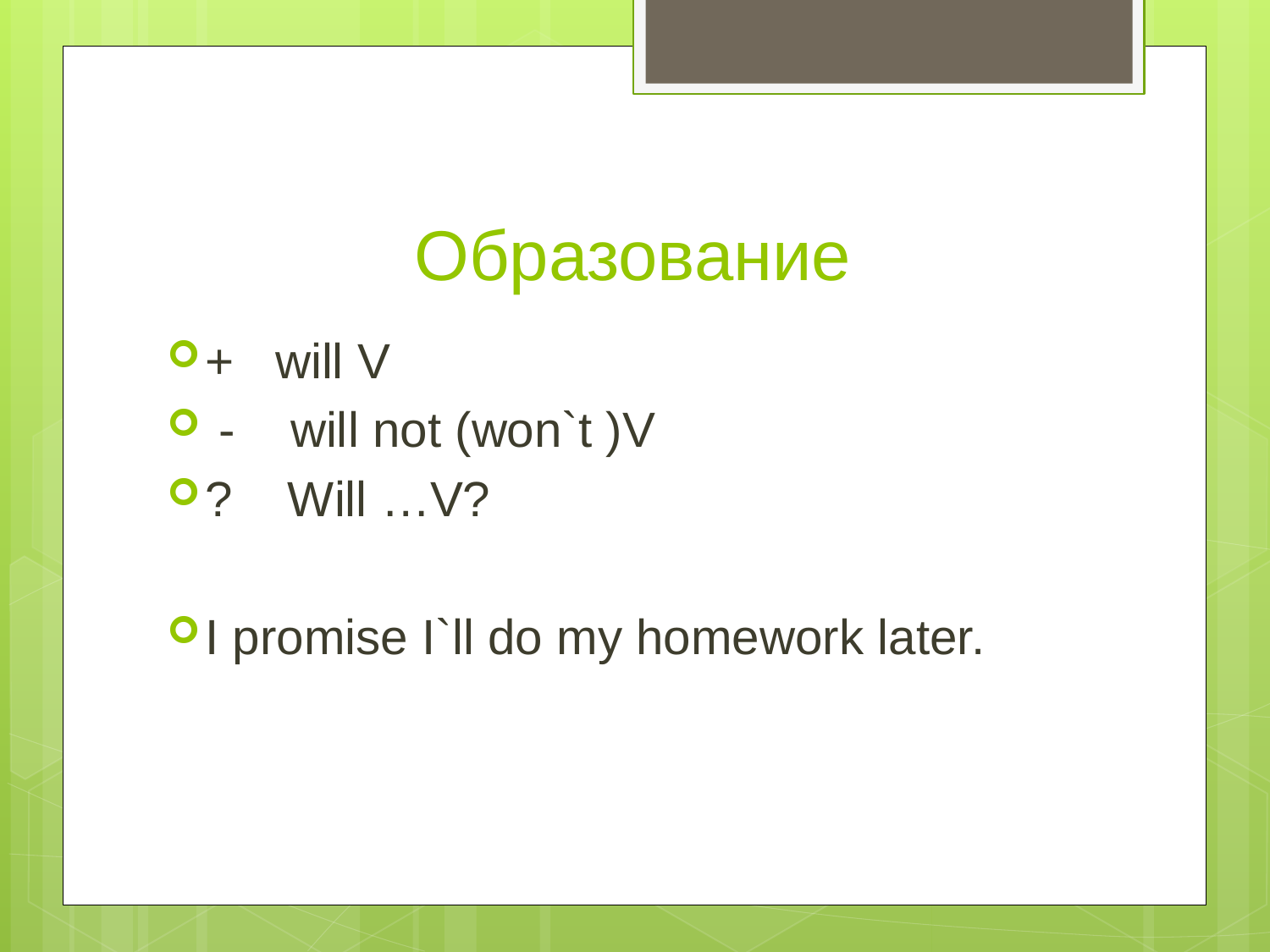

# Образование
+   will V
 -    will not (won`t )V
?    Will …V?

I promise I`ll do my homework later.